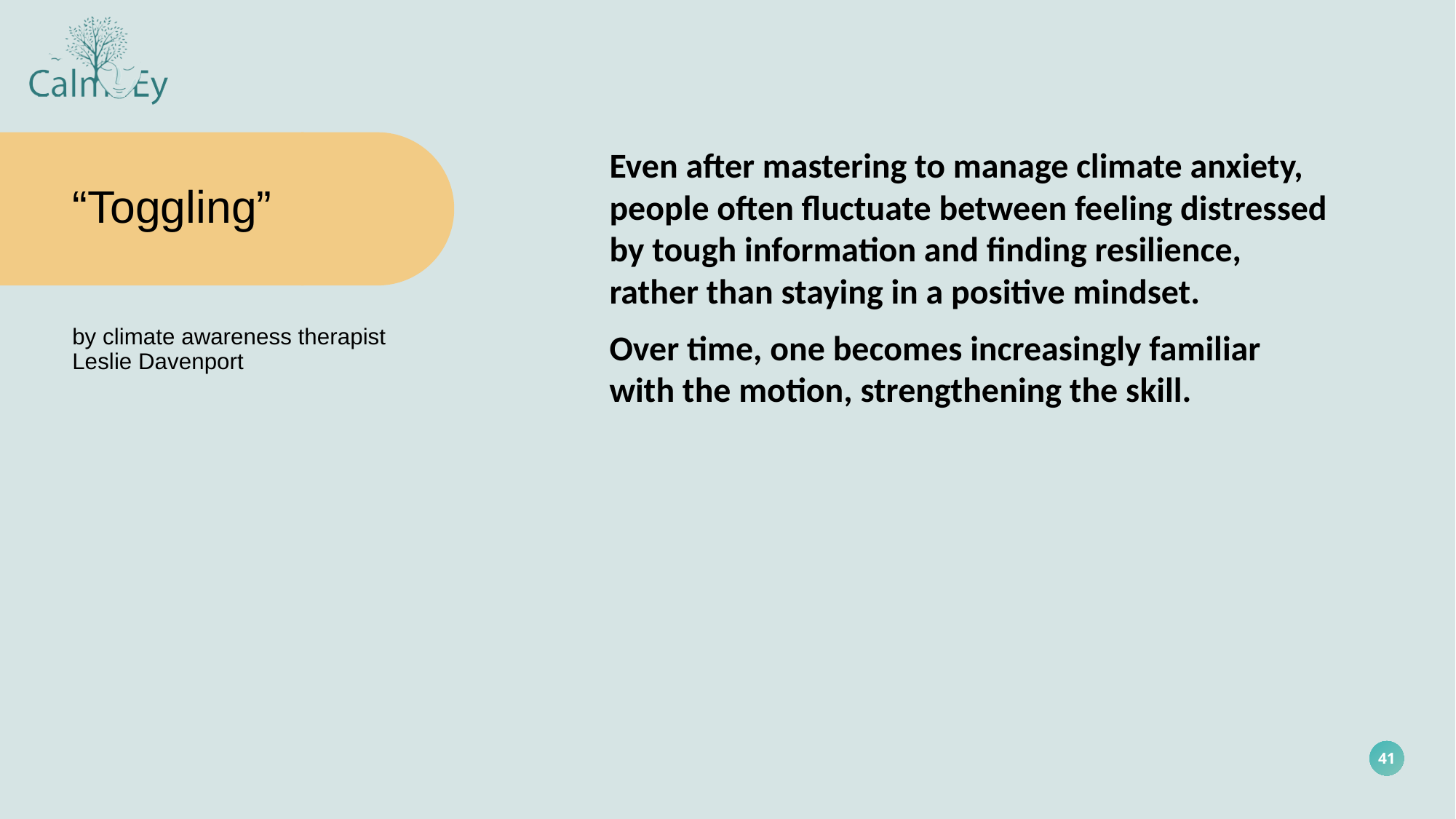

Even after mastering to manage climate anxiety, people often fluctuate between feeling distressed by tough information and finding resilience, rather than staying in a positive mindset.
Over time, one becomes increasingly familiar with the motion, strengthening the skill.

“Toggling”
by climate awareness therapist Leslie Davenport